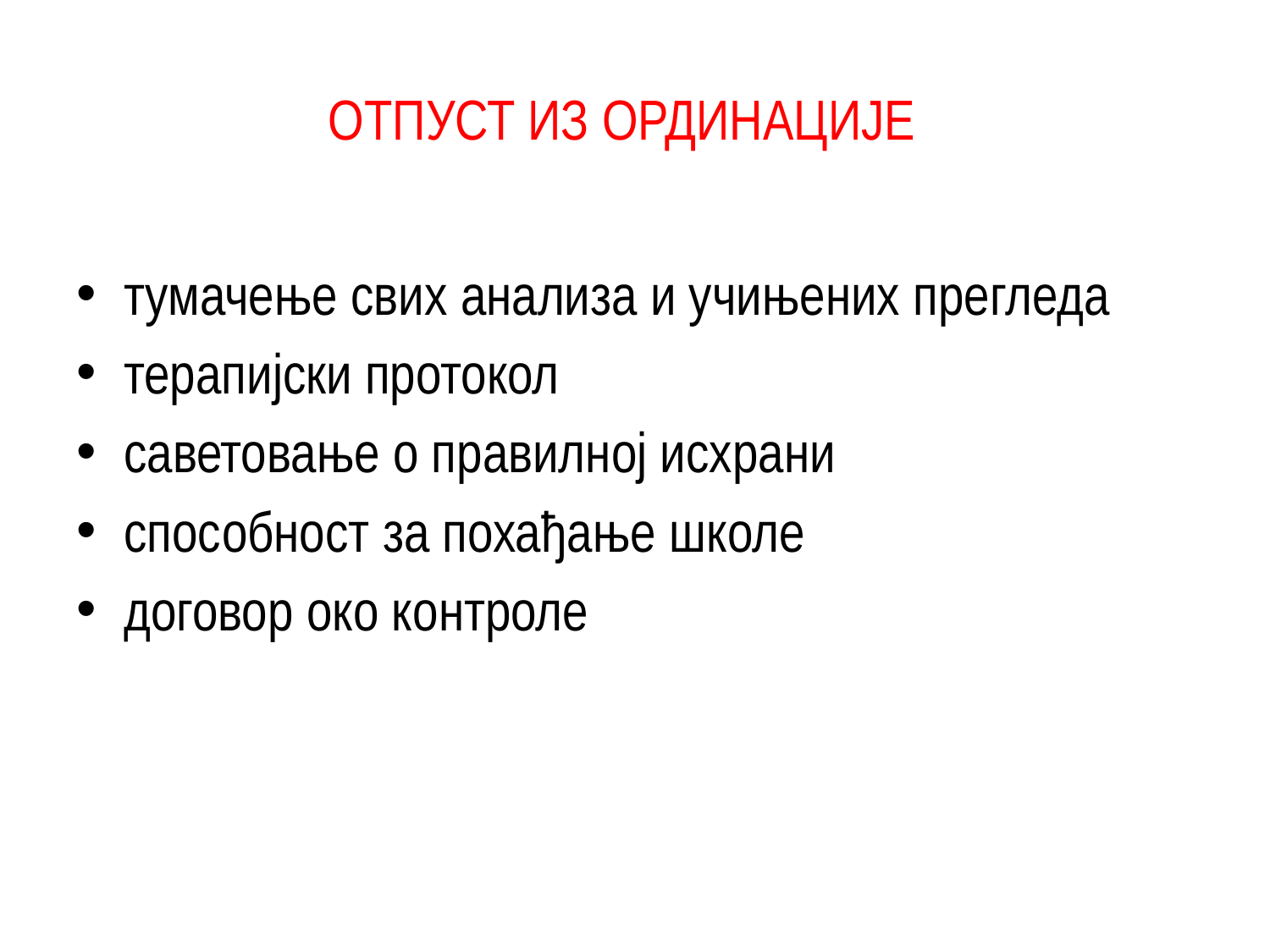

# ОТПУСТ ИЗ ОРДИНАЦИЈЕ
тумачење свих анализа и учињених прегледа
терапијски протокол
саветовање о правилној исхрани
способност за похађање школе
договор око контроле